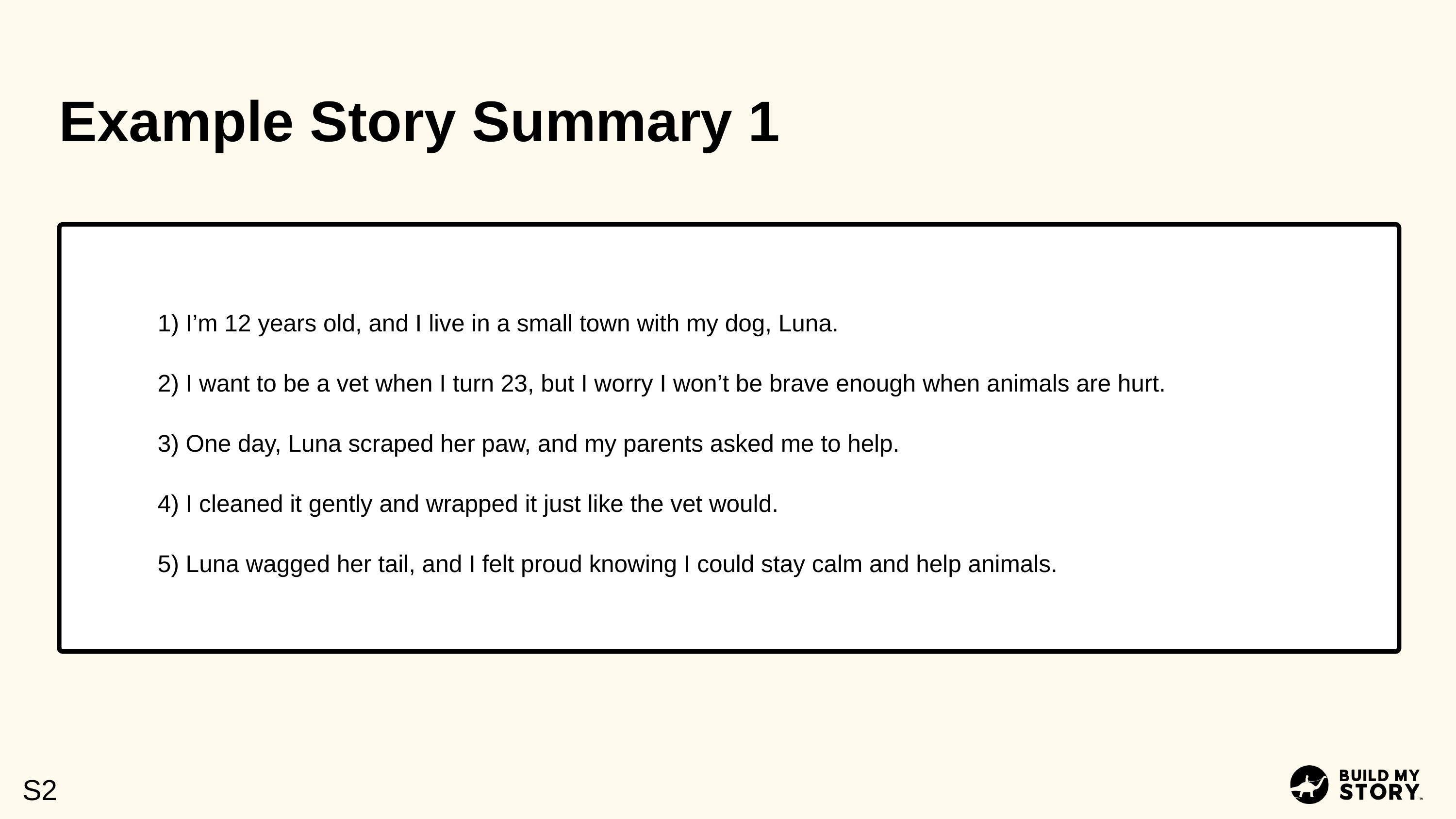

Example Story Summary 1

1) I’m 12 years old, and I live in a small town with my dog, Luna.
2) I want to be a vet when I turn 23, but I worry I won’t be brave enough when animals are hurt.
3) One day, Luna scraped her paw, and my parents asked me to help.
4) I cleaned it gently and wrapped it just like the vet would.
5) Luna wagged her tail, and I felt proud knowing I could stay calm and help animals.

S2